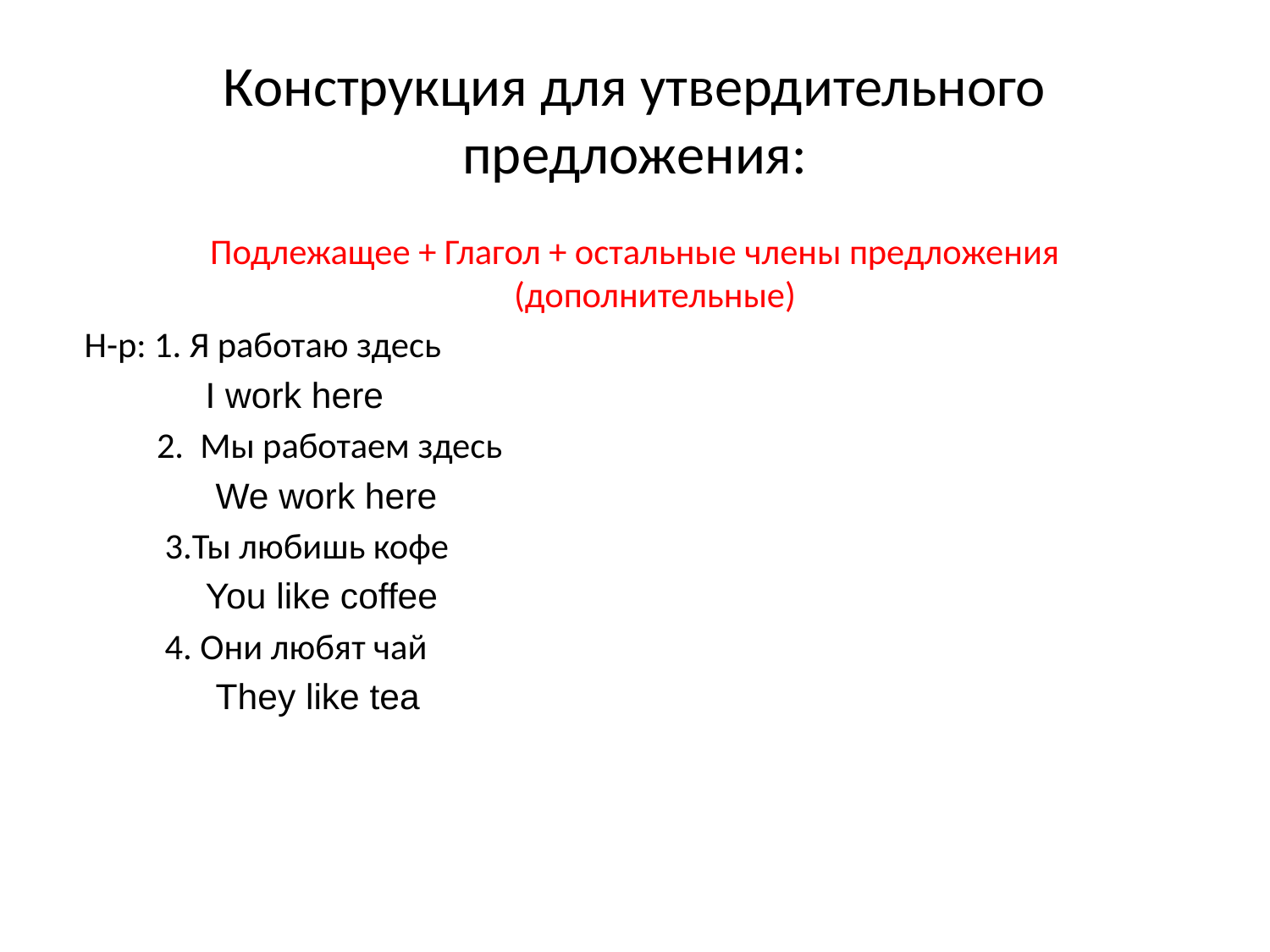

# Конструкция для утвердительного предложения:
Подлежащее + Глагол + остальные члены предложения (дополнительные)
 Н-р: 1. Я работаю здесь
             I work here
          2.  Мы работаем здесь
              We work here
           3.Ты любишь кофе
             You like coffee
           4. Они любят чай
              They like tea